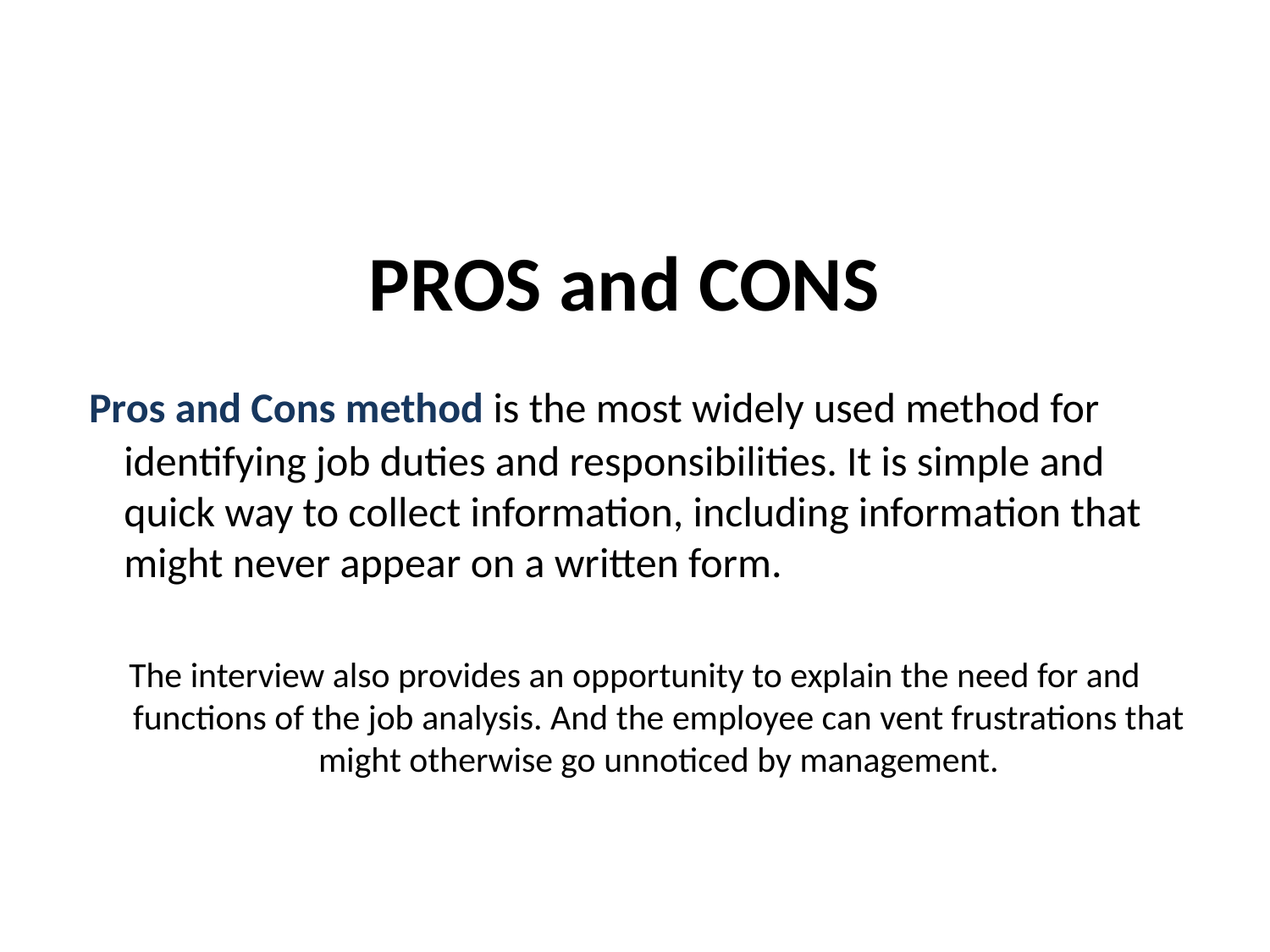

# PROS and CONS
 Pros and Cons method is the most widely used method for identifying job duties and responsibilities. It is simple and quick way to collect information, including information that might never appear on a written form.

The interview also provides an opportunity to explain the need for and functions of the job analysis. And the employee can vent frustrations that might otherwise go unnoticed by management.